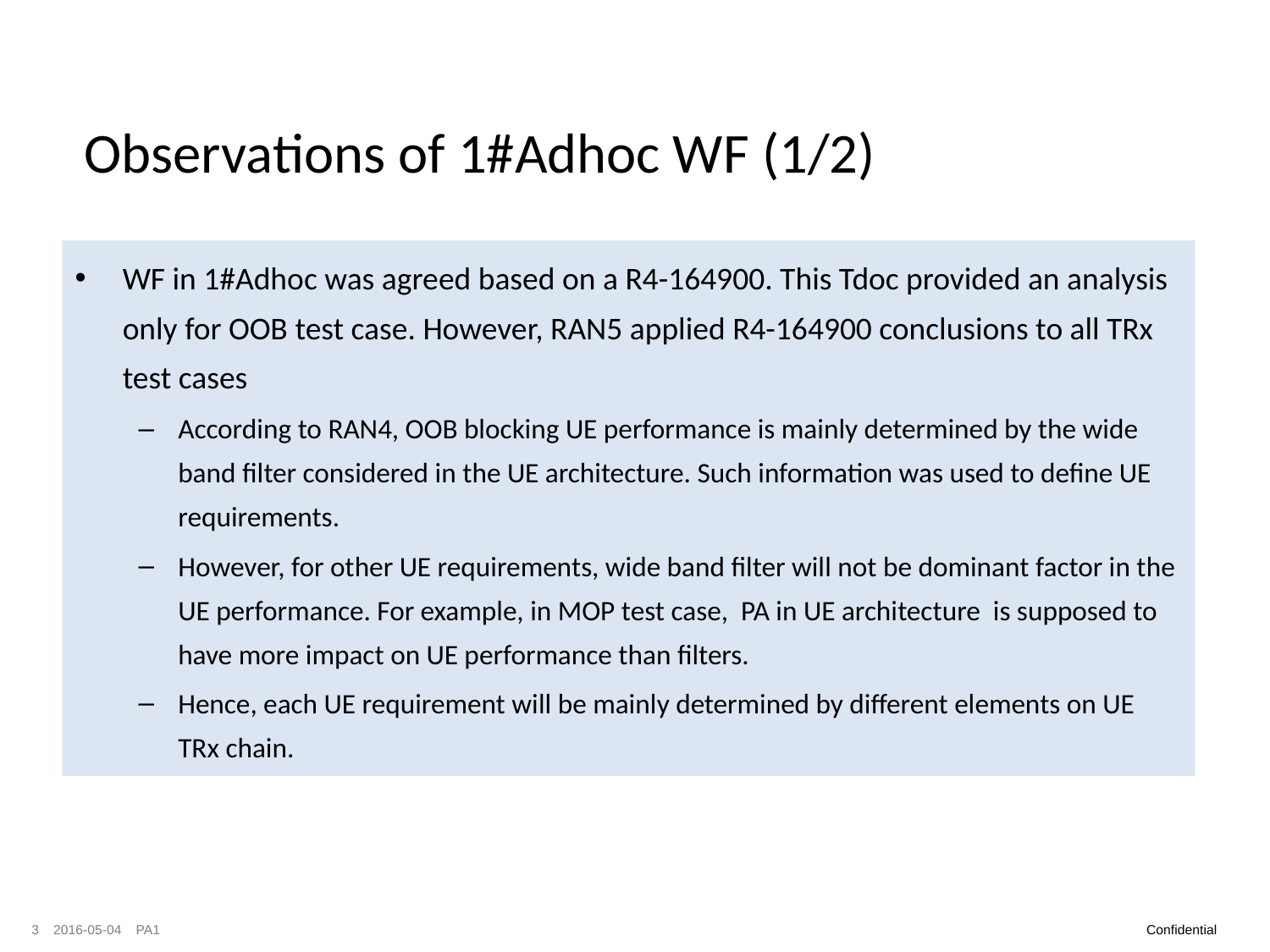

Observations of 1#Adhoc WF (1/2)
WF in 1#Adhoc was agreed based on a R4-164900. This Tdoc provided an analysis only for OOB test case. However, RAN5 applied R4-164900 conclusions to all TRx test cases
According to RAN4, OOB blocking UE performance is mainly determined by the wide band filter considered in the UE architecture. Such information was used to define UE requirements.
However, for other UE requirements, wide band filter will not be dominant factor in the UE performance. For example, in MOP test case,  PA in UE architecture  is supposed to have more impact on UE performance than filters.
Hence, each UE requirement will be mainly determined by different elements on UE TRx chain.